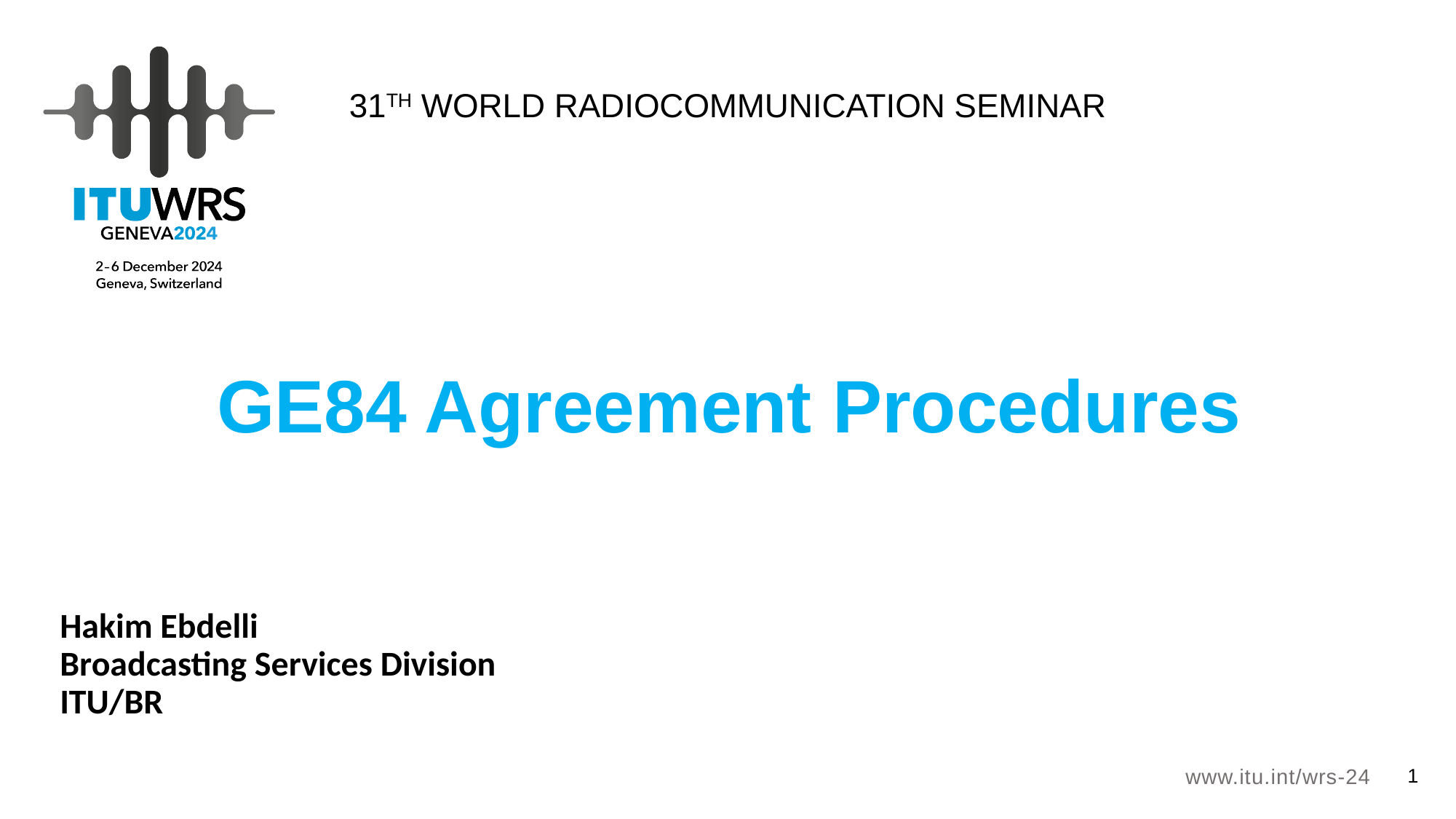

GE84 Agreement Procedures
Hakim Ebdelli
Broadcasting Services Division
ITU/BR